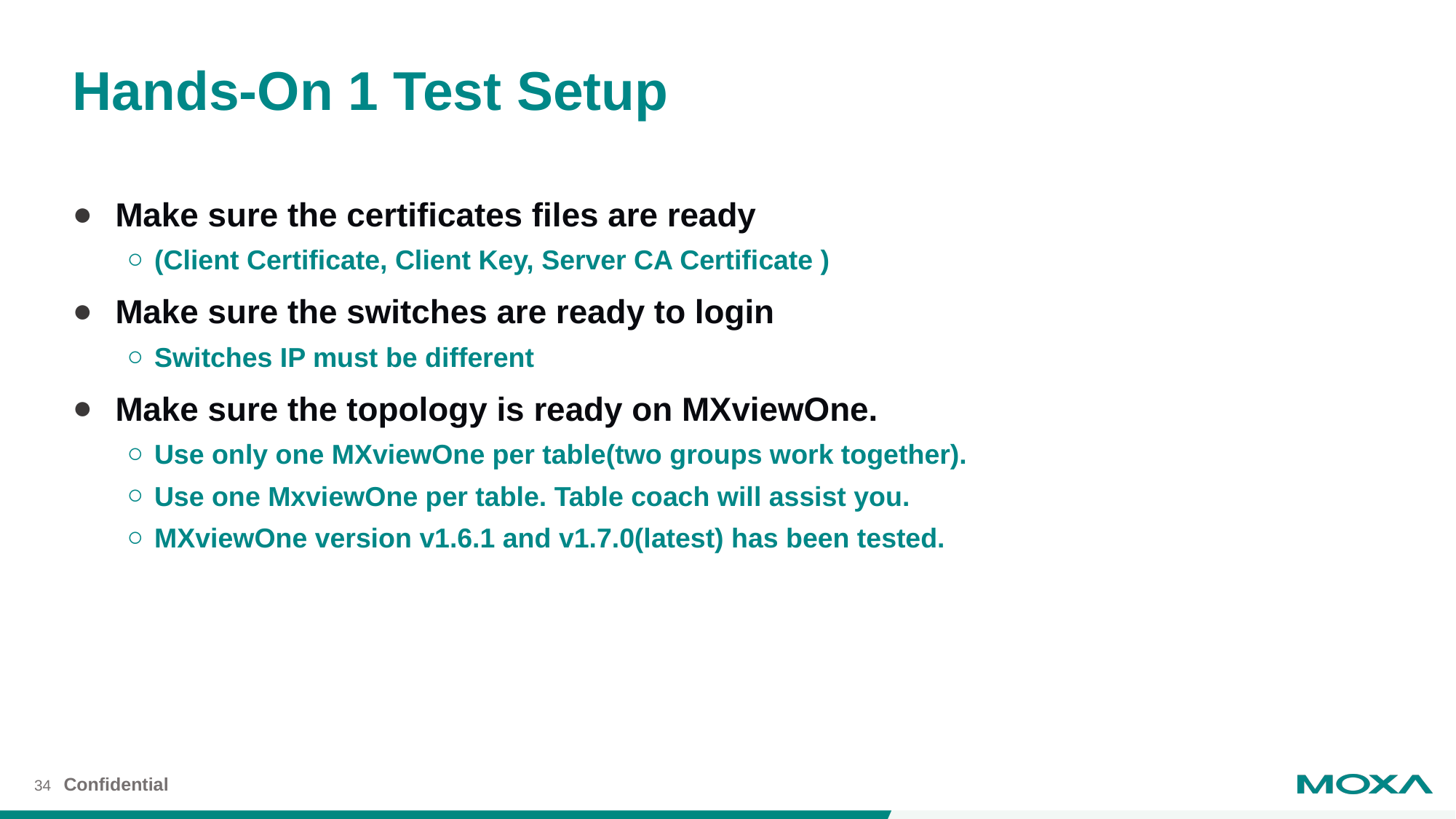

# Hands-On 1 Test Setup
Make sure the certificates files are ready
(Client Certificate, Client Key, Server CA Certificate )
Make sure the switches are ready to login
Switches IP must be different
Make sure the topology is ready on MXviewOne.
Use only one MXviewOne per table(two groups work together).
Use one MxviewOne per table. Table coach will assist you.
MXviewOne version v1.6.1 and v1.7.0(latest) has been tested.